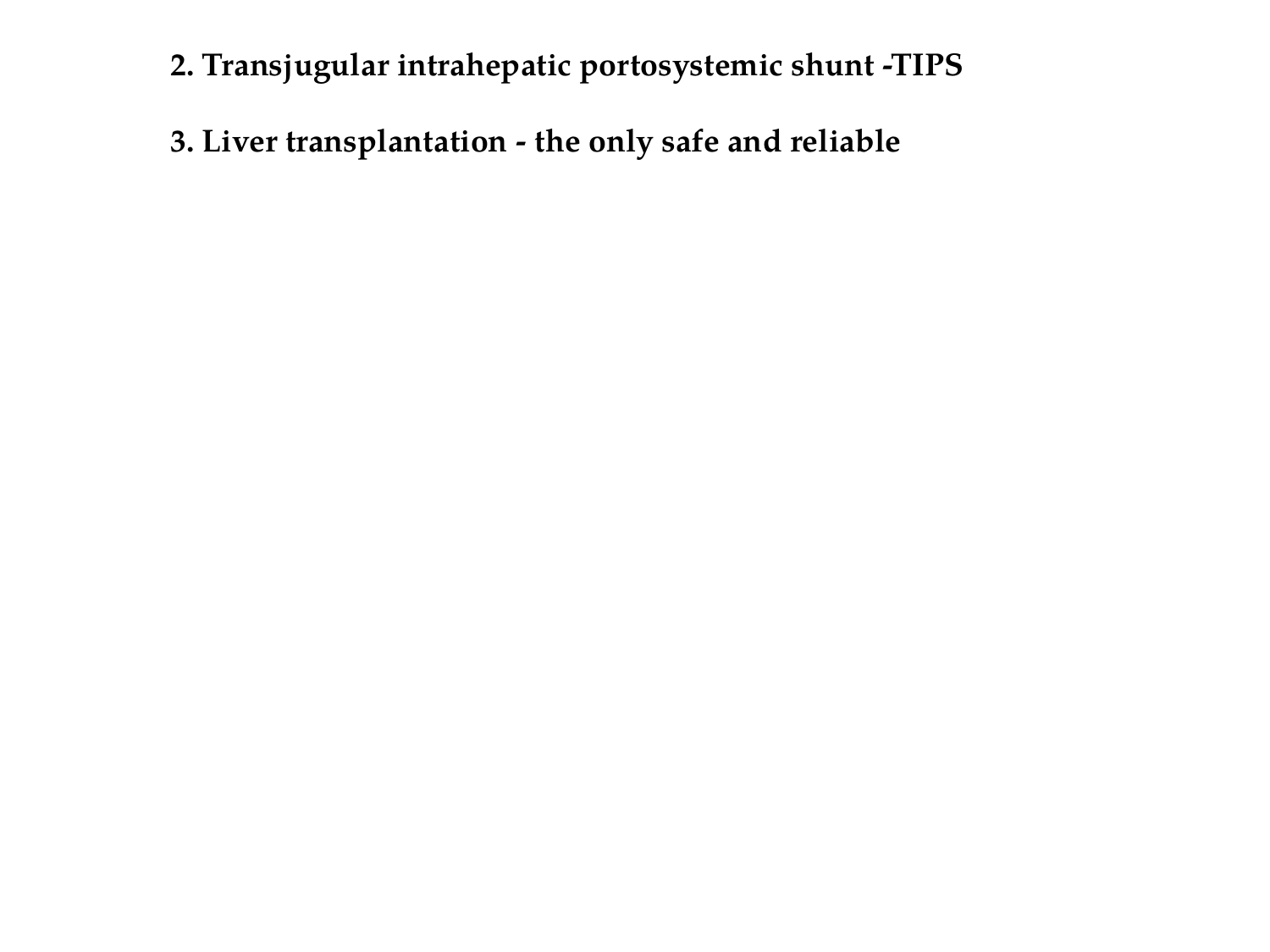

2. Transjugular intrahepatic portosystemic shunt -TIPS

3. Liver transplantation - the only safe and reliable